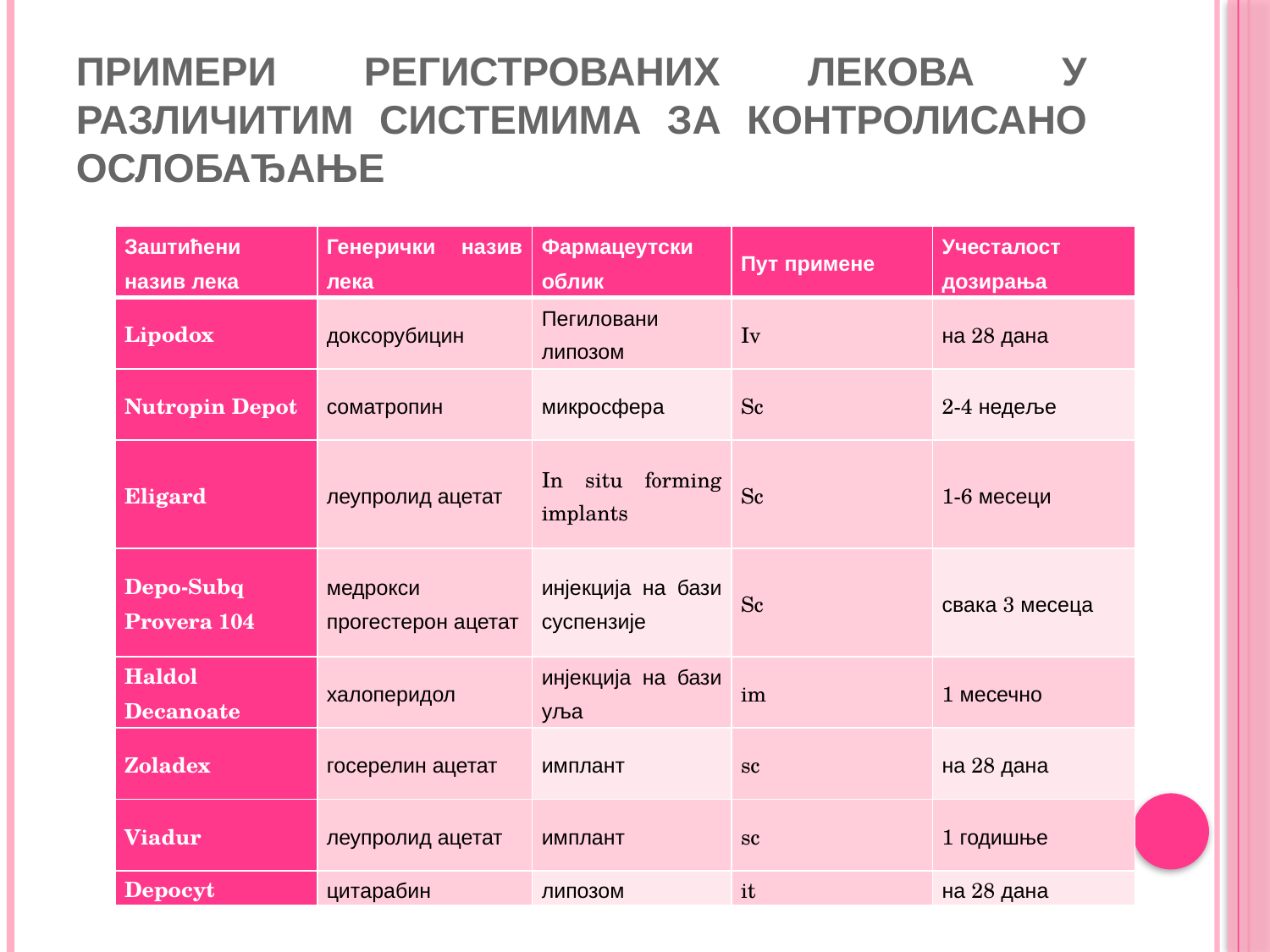

# Примери регистрованих лекова у различитим системима за контролисано ослобађање
| Заштићени назив лека | Генерички назив лека | Фармацеутски облик | Пут примене | Учесталост дозирања |
| --- | --- | --- | --- | --- |
| Lipodox | доксорубицин | Пегиловани липозом | Iv | на 28 дана |
| Nutropin Depot | соматропин | микросфера | Sc | 2-4 недеље |
| Eligard | леупролид ацетат | In situ forming implants | Sc | 1-6 месеци |
| Depo-Subq Provera 104 | медрокси прогестерон ацетат | инјекција на бази суспензије | Sc | свака 3 месеца |
| Haldol Decanoate | халоперидол | инјекција на бази уља | im | 1 месечно |
| Zoladex | госерелин ацетат | имплант | sc | на 28 дана |
| Viadur | леупролид ацетат | имплант | sc | 1 годишње |
| Depocyt | цитарабин | липозом | it | на 28 дана |